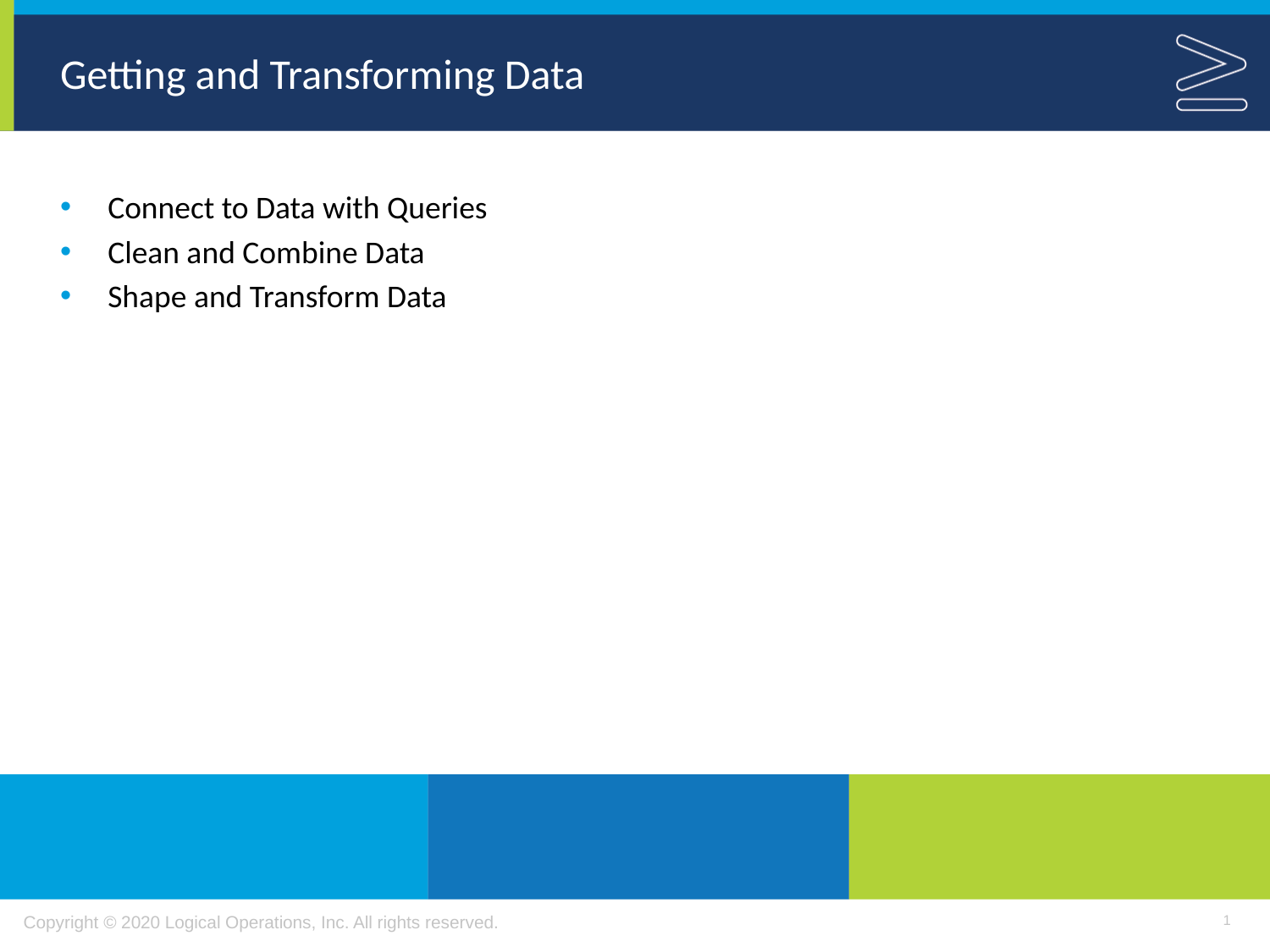

# Getting and Transforming Data
Connect to Data with Queries
Clean and Combine Data
Shape and Transform Data
1